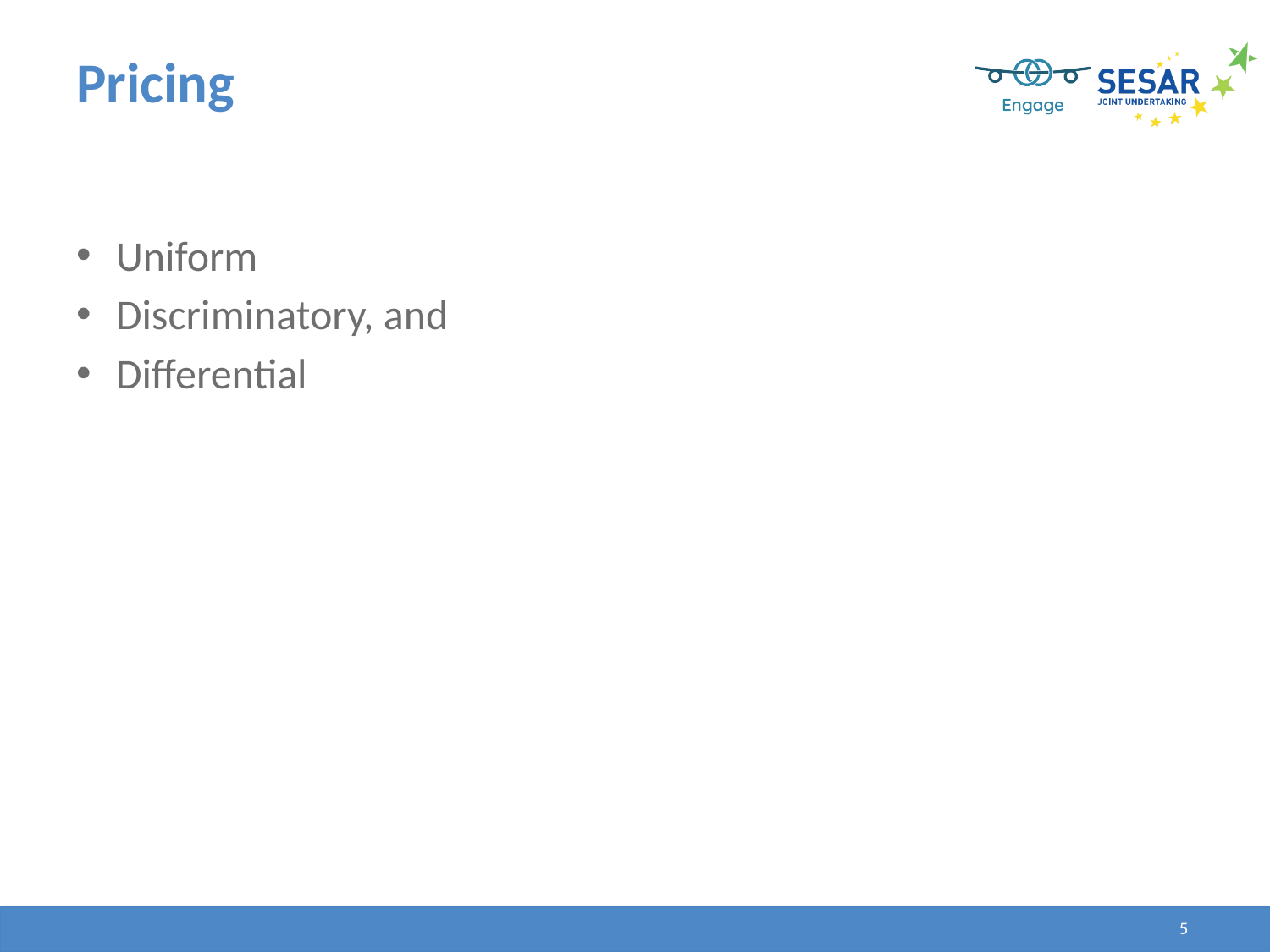

# Pricing
Uniform
Discriminatory, and
Differential
5